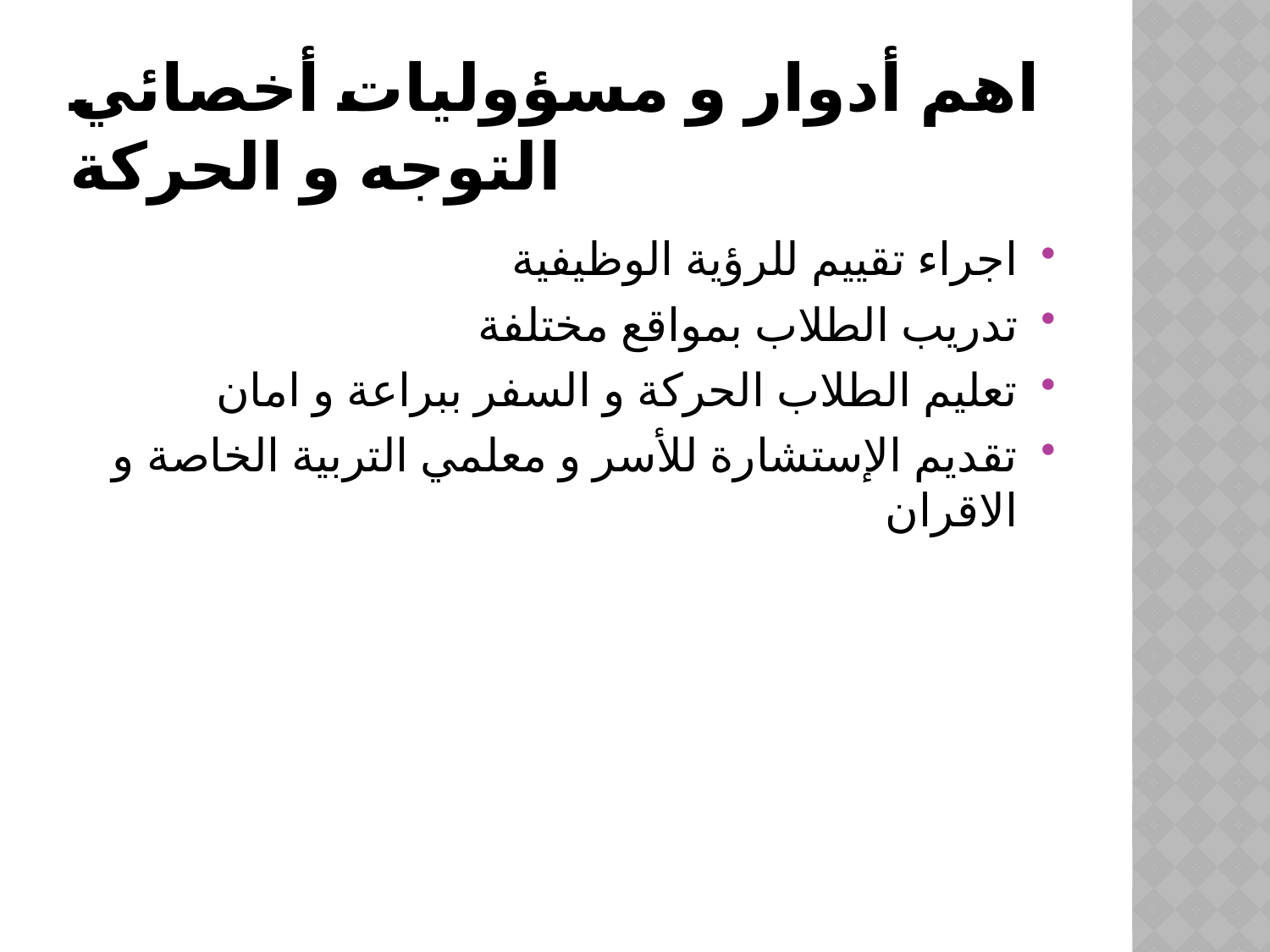

# اهم أدوار و مسؤوليات أخصائي التوجه و الحركة
اجراء تقييم للرؤية الوظيفية
تدريب الطلاب بمواقع مختلفة
تعليم الطلاب الحركة و السفر ببراعة و امان
تقديم الإستشارة للأسر و معلمي التربية الخاصة و الاقران